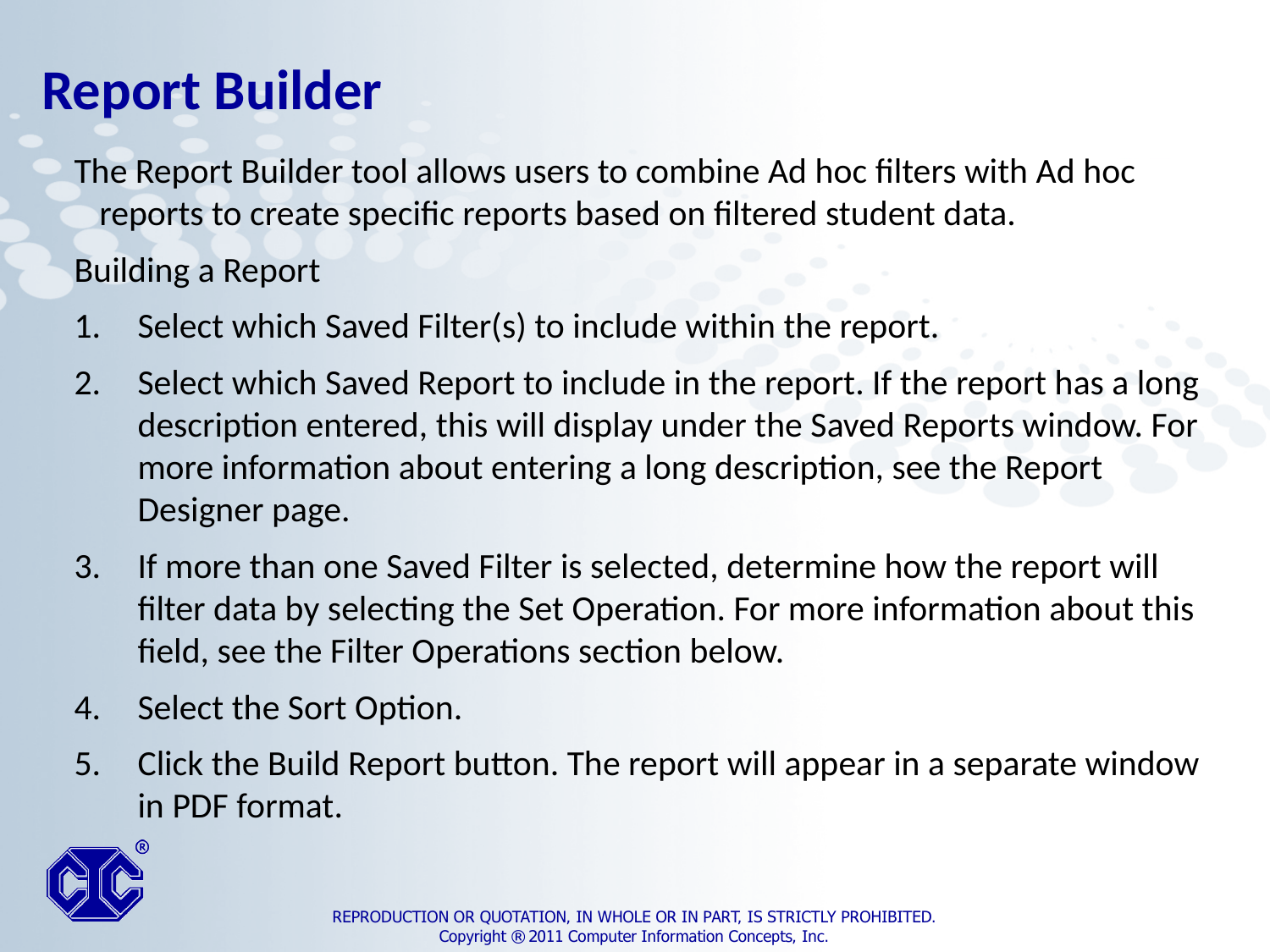

# Report Builder
The Report Builder tool allows users to combine Ad hoc filters with Ad hoc reports to create specific reports based on filtered student data.
Building a Report
Select which Saved Filter(s) to include within the report.
Select which Saved Report to include in the report. If the report has a long description entered, this will display under the Saved Reports window. For more information about entering a long description, see the Report Designer page.
If more than one Saved Filter is selected, determine how the report will filter data by selecting the Set Operation. For more information about this field, see the Filter Operations section below.
Select the Sort Option.
Click the Build Report button. The report will appear in a separate window in PDF format.